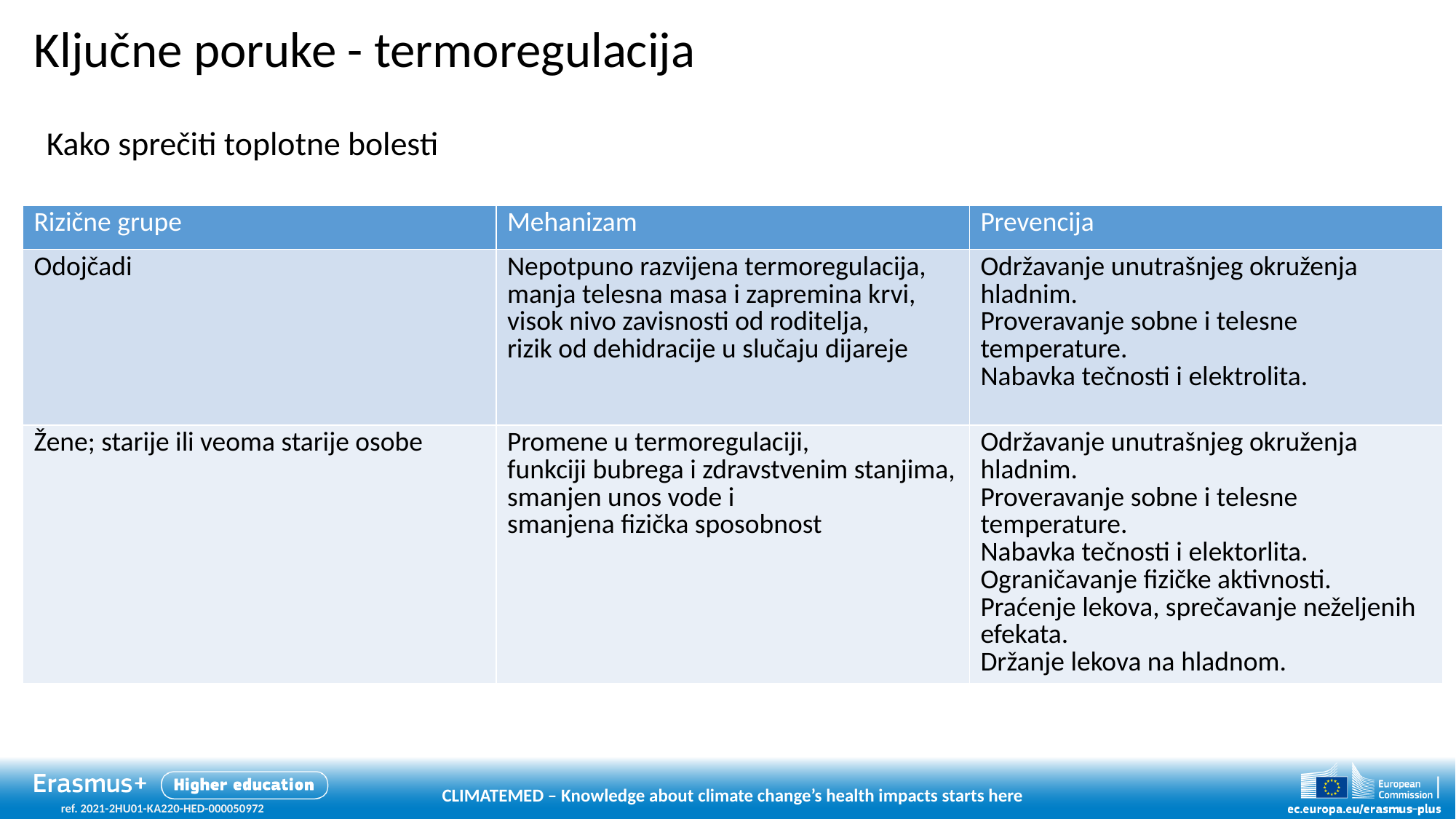

# Ključne poruke - termoregulacija
Kako sprečiti toplotne bolesti
| Rizične grupe | Mehanizam | Prevencija |
| --- | --- | --- |
| Odojčadi | Nepotpuno razvijena termoregulacija, manja telesna masa i zapremina krvi, visok nivo zavisnosti od roditelja, rizik od dehidracije u slučaju dijareje | Održavanje unutrašnjeg okruženja hladnim. Proveravanje sobne i telesne temperature. Nabavka tečnosti i elektrolita. |
| Žene; starije ili veoma starije osobe | Promene u termoregulaciji, funkciji bubrega i zdravstvenim stanjima, smanjen unos vode i smanjena fizička sposobnost | Održavanje unutrašnjeg okruženja hladnim. Proveravanje sobne i telesne temperature. Nabavka tečnosti i elektorlita. Ograničavanje fizičke aktivnosti. Praćenje lekova, sprečavanje neželjenih efekata. Držanje lekova na hladnom. |